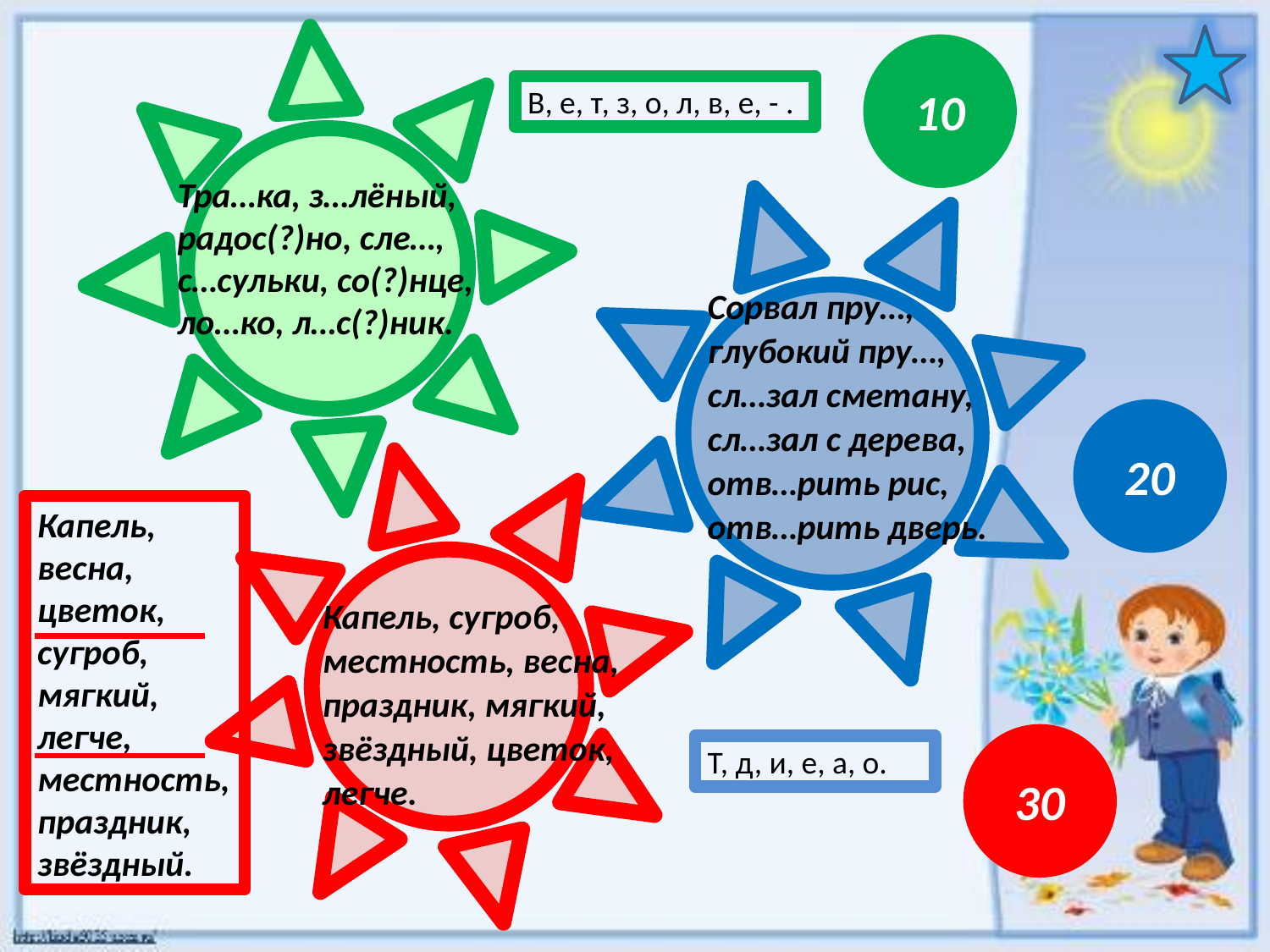

10
В, е, т, з, о, л, в, е, - .
Тра…ка, з…лёный, радос(?)но, сле…, с…сульки, со(?)нце, ло…ко, л…с(?)ник.

Сорвал пру…, глубокий пру…, сл…зал сметану, сл…зал с дерева, отв…рить рис, отв…рить дверь.
20

Капель,
весна,
цветок,
сугроб,
мягкий,
легче,
местность,
праздник,
звёздный.
Капель, сугроб, местность, весна, праздник, мягкий, звёздный, цветок, легче.
30
Т, д, и, е, а, о.